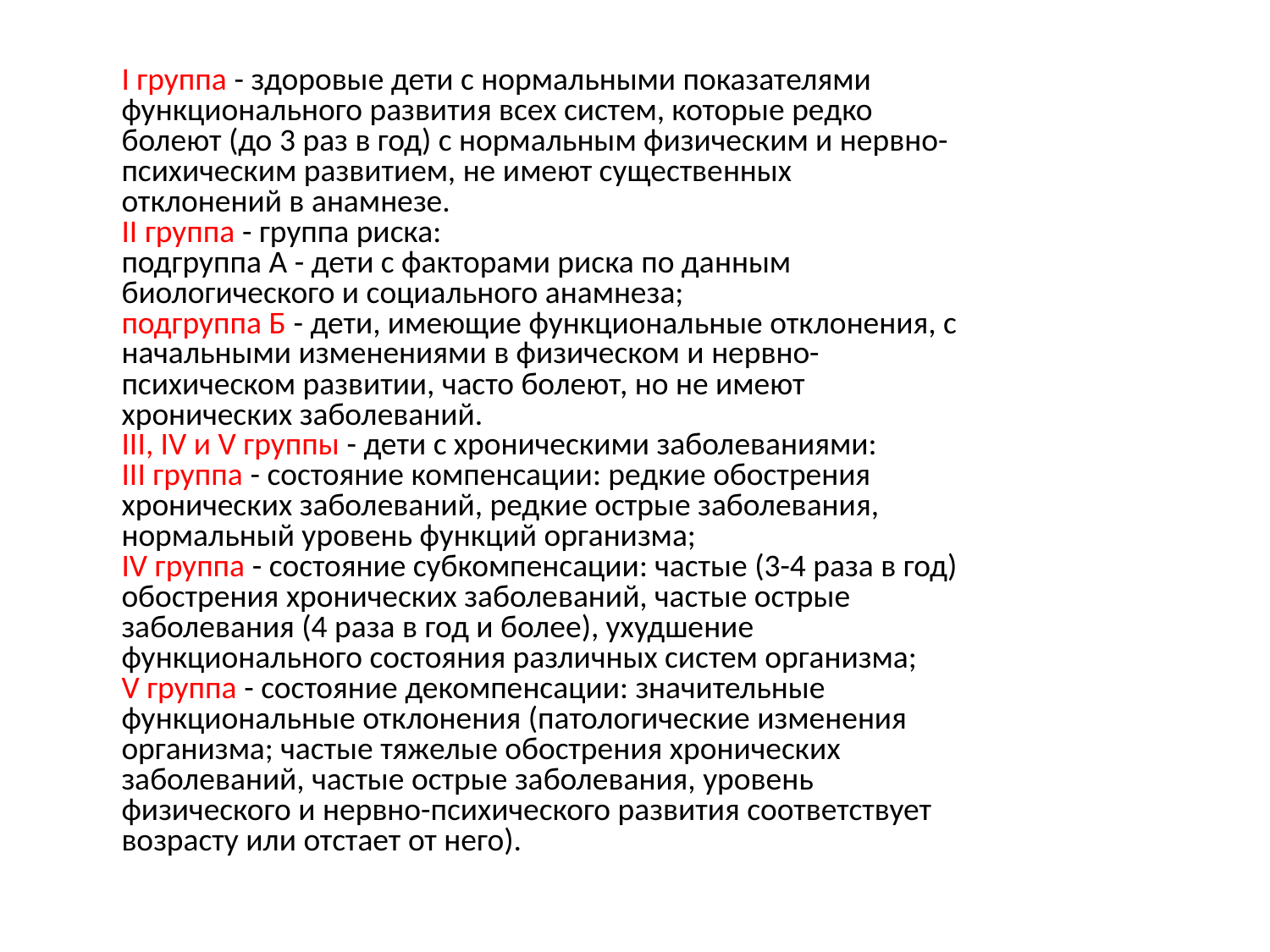

I группа - здоровые дети с нормальными показателями функционального развития всех систем, которые редко болеют (до 3 раз в год) с нормальным физическим и нервно-психическим развитием, не имеют существенных отклонений в анамнезе.
II группа - группа риска:
подгруппа А - дети с факторами риска по данным биологического и социального анамнеза;
подгруппа Б - дети, имеющие функциональные отклонения, с начальными изменениями в физическом и нервно-психическом развитии, часто болеют, но не имеют хронических заболеваний.
III, IV и V группы - дети с хроническими заболеваниями:
III группа - состояние компенсации: редкие обострения хронических заболеваний, редкие острые заболевания, нормальный уровень функций организма;
IV группа - состояние субкомпенсации: частые (3-4 раза в год) обострения хронических заболеваний, частые острые заболевания (4 раза в год и более), ухудшение функционального состояния различных систем организма;
V группа - состояние декомпенсации: значительные функциональные отклонения (патологические изменения организма; частые тяжелые обострения хронических заболеваний, частые острые заболевания, уровень физического и нервно-психического развития соответствует возрасту или отстает от него).